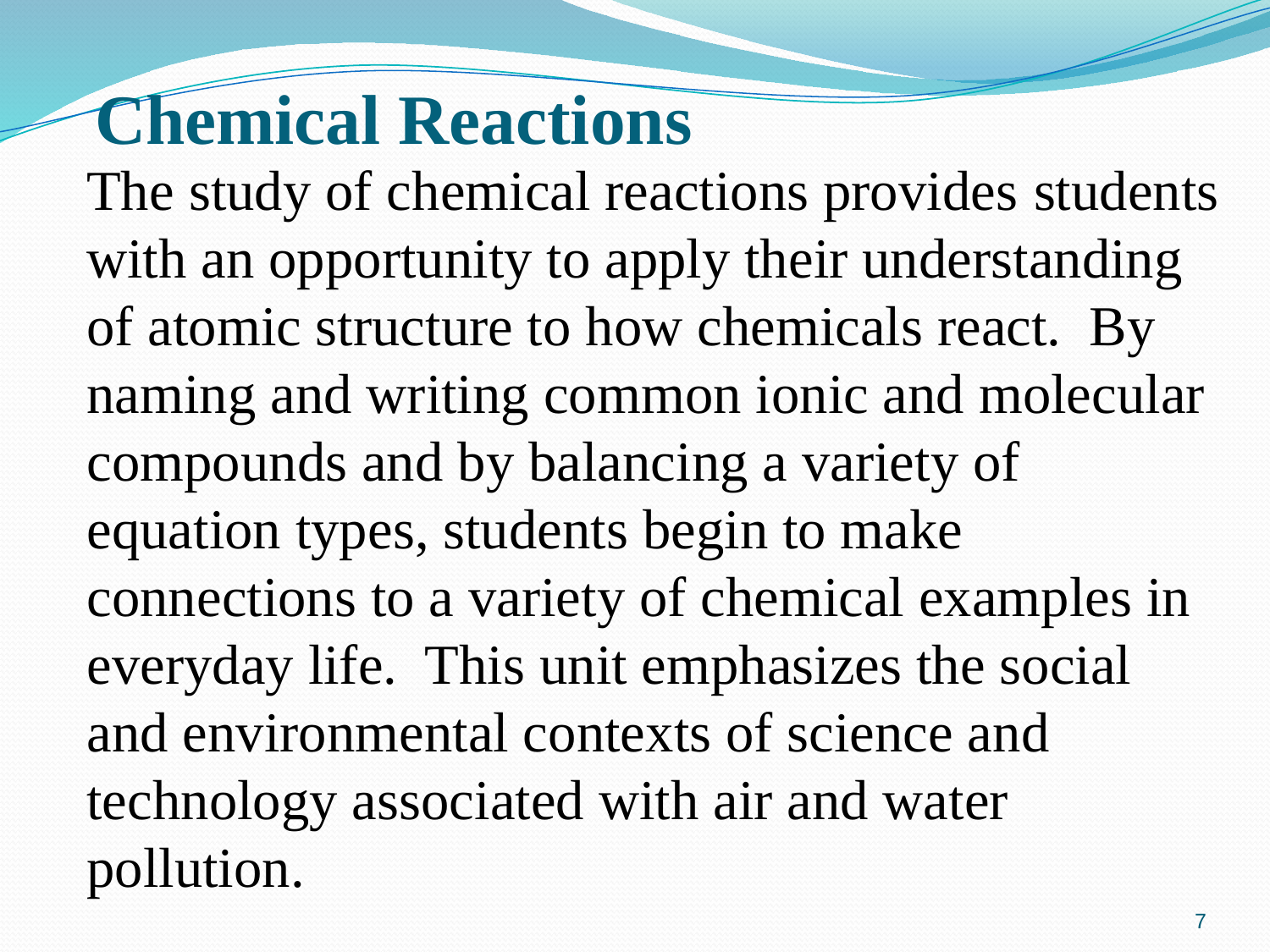

# Chemical Reactions
The study of chemical reactions provides students with an opportunity to apply their understanding of atomic structure to how chemicals react.  By naming and writing common ionic and molecular compounds and by balancing a variety of equation types, students begin to make connections to a variety of chemical examples in everyday life.  This unit emphasizes the social and environmental contexts of science and technology associated with air and water pollution.
7